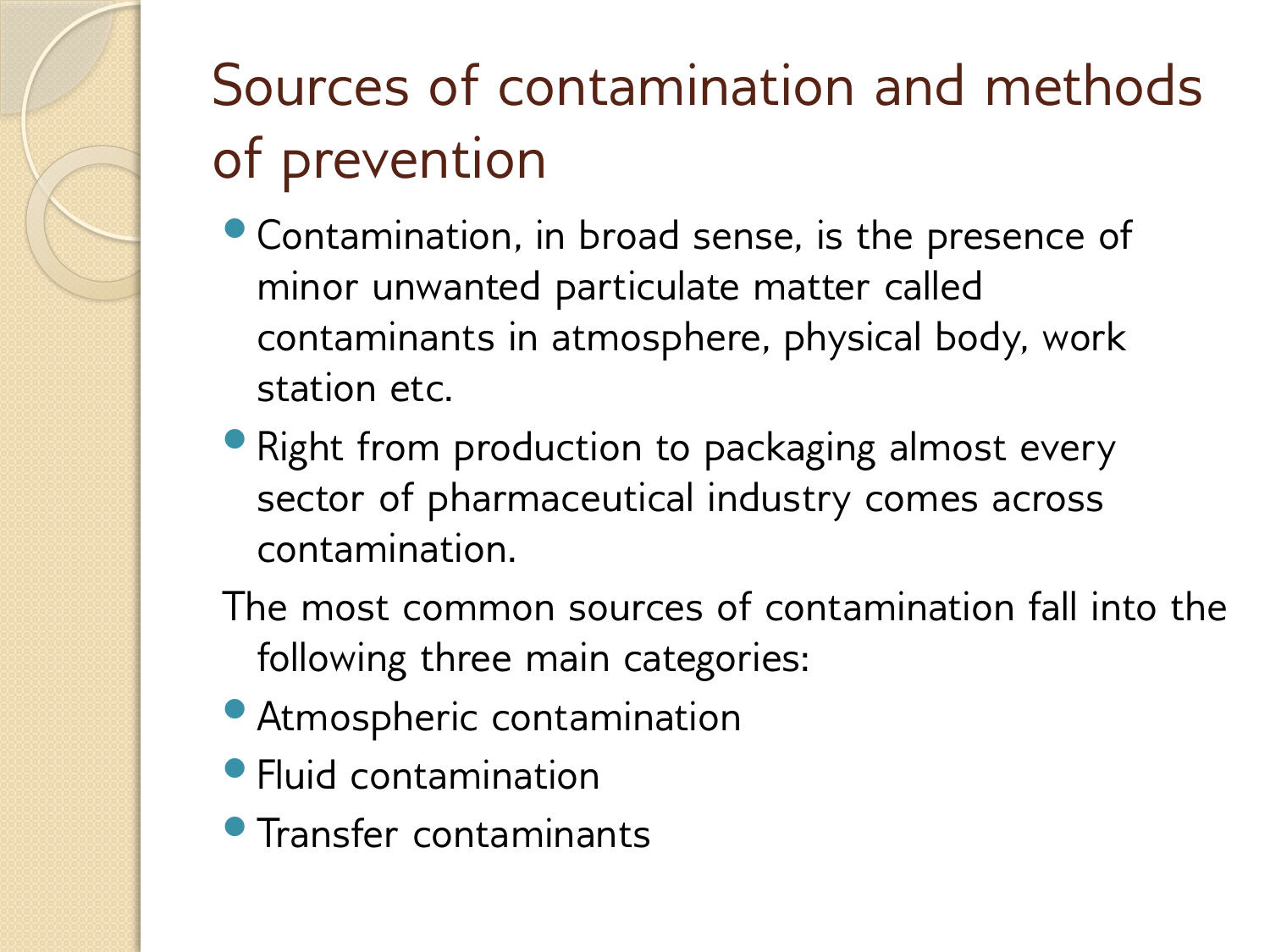

# Sources of contamination and methods of prevention
Contamination, in broad sense, is the presence of minor unwanted particulate matter called contaminants in atmosphere, physical body, work station etc.
Right from production to packaging almost every sector of pharmaceutical industry comes across contamination.
The most common sources of contamination fall into the following three main categories:
Atmospheric contamination
Fluid contamination
Transfer contaminants